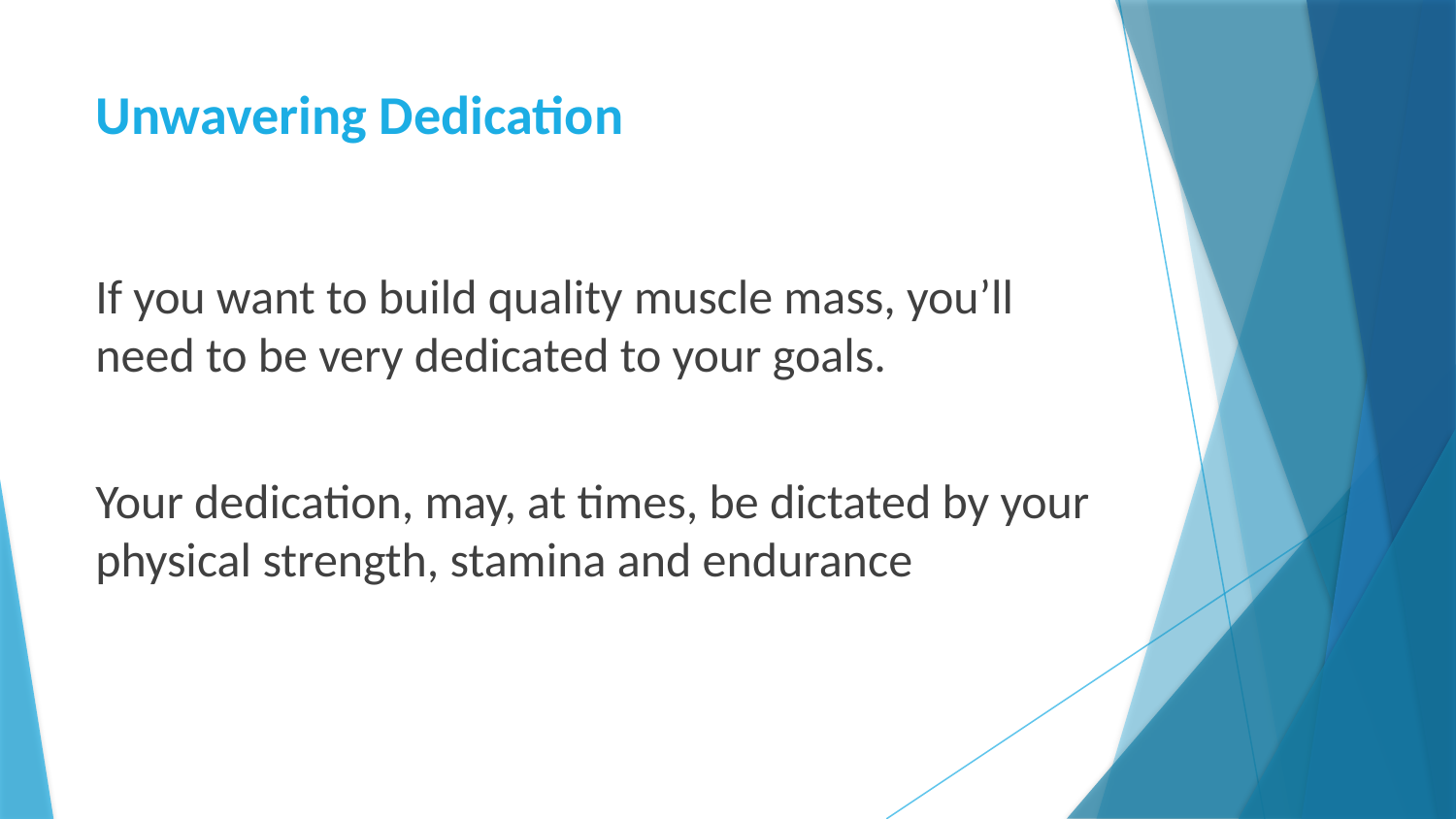

# Unwavering Dedication
If you want to build quality muscle mass, you’ll need to be very dedicated to your goals.

Your dedication, may, at times, be dictated by your physical strength, stamina and endurance